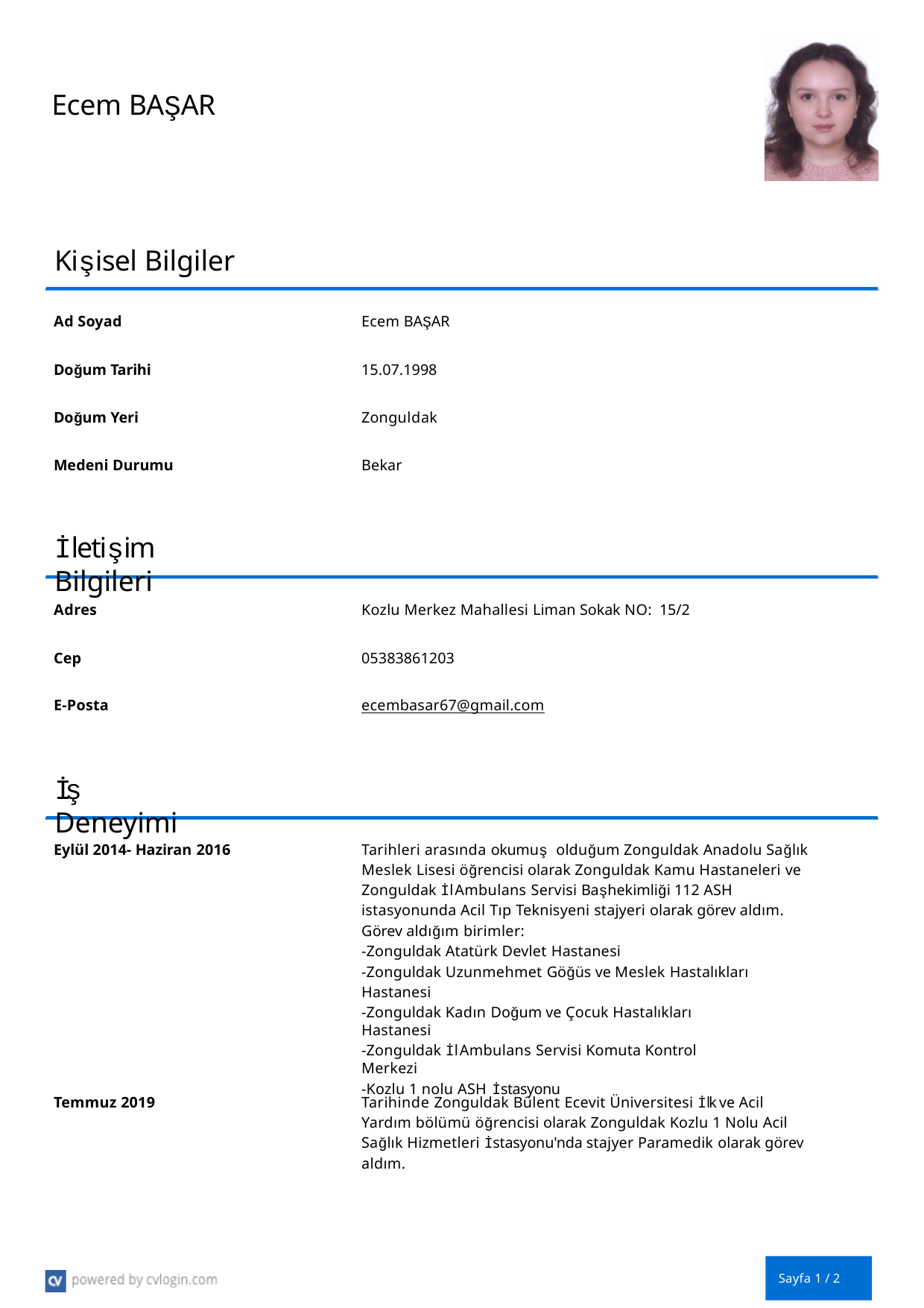

Ecem BAŞAR
Kişisel Bilgiler

Ad Soyad
Ecem BAŞAR
Doğum Tarihi
15.07.1998
Doğum Yeri
Zonguldak
Medeni Durumu
Bekar
İletişim Bilgileri

Adres
Kozlu Merkez Mahallesi Liman Sokak NO: 15/2
Cep
05383861203
E-Posta
ecembasar67@gmail.com
İş Deneyimi

Tarihleri arasında okumuş olduğum Zonguldak Anadolu Sağlık  Meslek Lisesi öğrencisi olarak Zonguldak Kamu Hastaneleri ve  Zonguldak İl Ambulans Servisi Başhekimliği 112 ASH  istasyonunda Acil Tıp Teknisyeni stajyeri olarak görev aldım.
Görev aldığım birimler:
-Zonguldak Atatürk Devlet Hastanesi
-Zonguldak Uzunmehmet Göğüs ve Meslek Hastalıkları  Hastanesi
-Zonguldak Kadın Doğum ve Çocuk Hastalıkları Hastanesi
-Zonguldak İl Ambulans Servisi Komuta Kontrol Merkezi
-Kozlu 1 nolu ASH İstasyonu
Eylül 2014- Haziran 2016
Tarihinde Zonguldak Bülent Ecevit Üniversitesi İlk ve Acil  Yardım bölümü öğrencisi olarak Zonguldak Kozlu 1 Nolu Acil  Sağlık Hizmetleri İstasyonu'nda stajyer Paramedik olarak görev  aldım.
Temmuz 2019

Sayfa 1 / 2